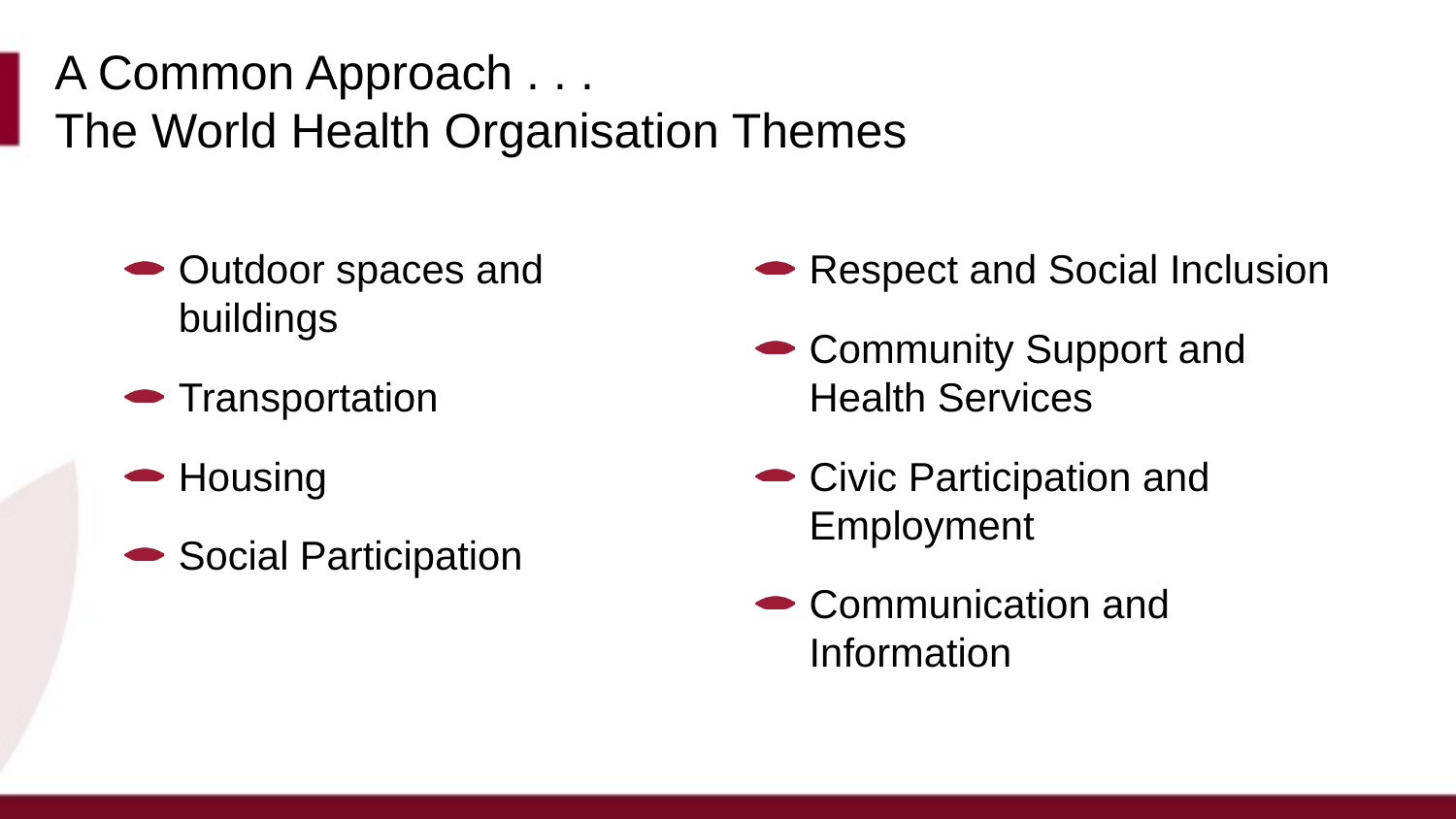

# A Common Approach . . . The World Health Organisation Themes
Outdoor spaces and buildings

Transportation

Housing

Social Participation
Respect and Social Inclusion

Community Support and Health Services

Civic Participation and Employment

Communication and Information